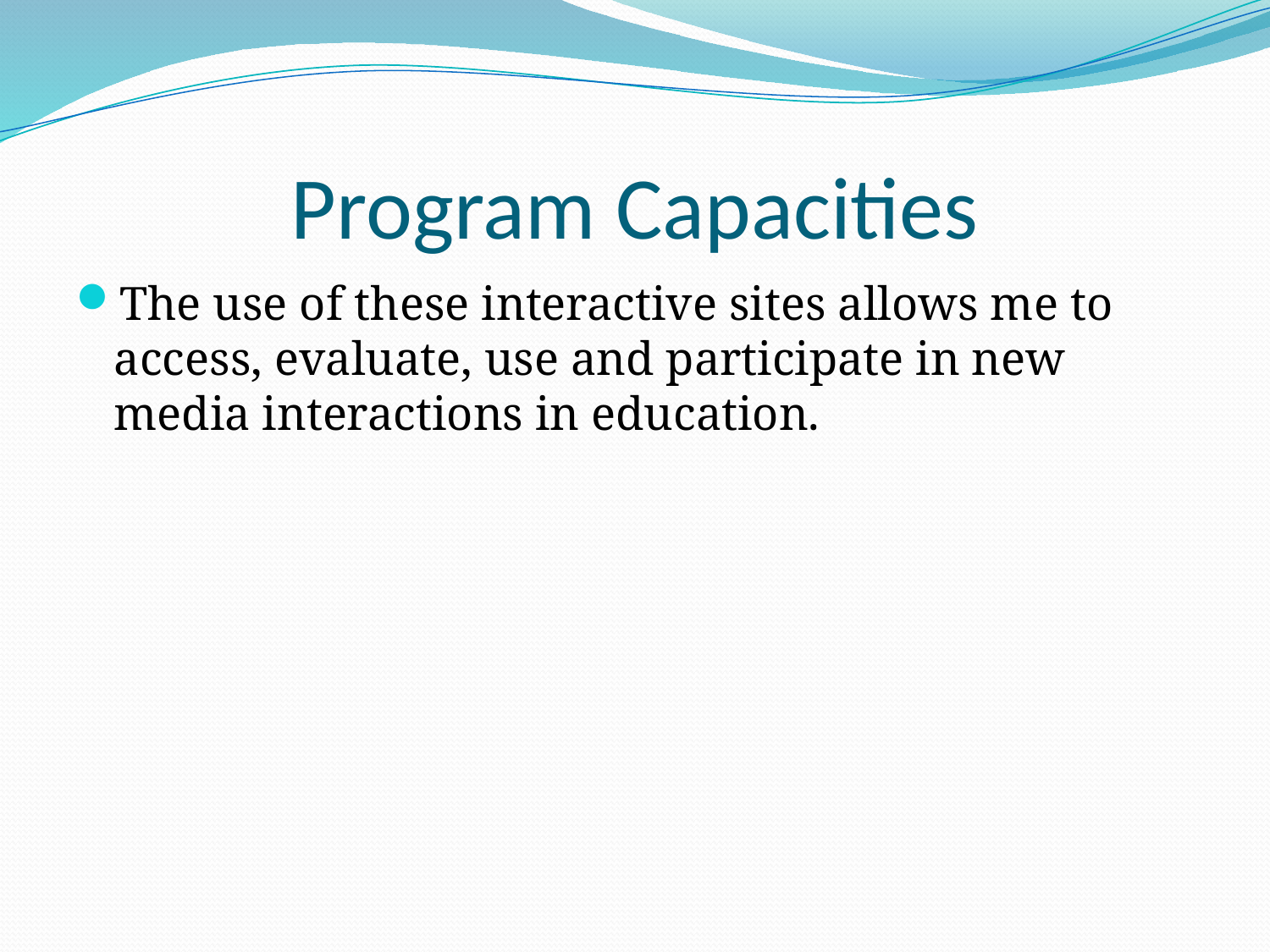

# Program Capacities
The use of these interactive sites allows me to access, evaluate, use and participate in new media interactions in education.